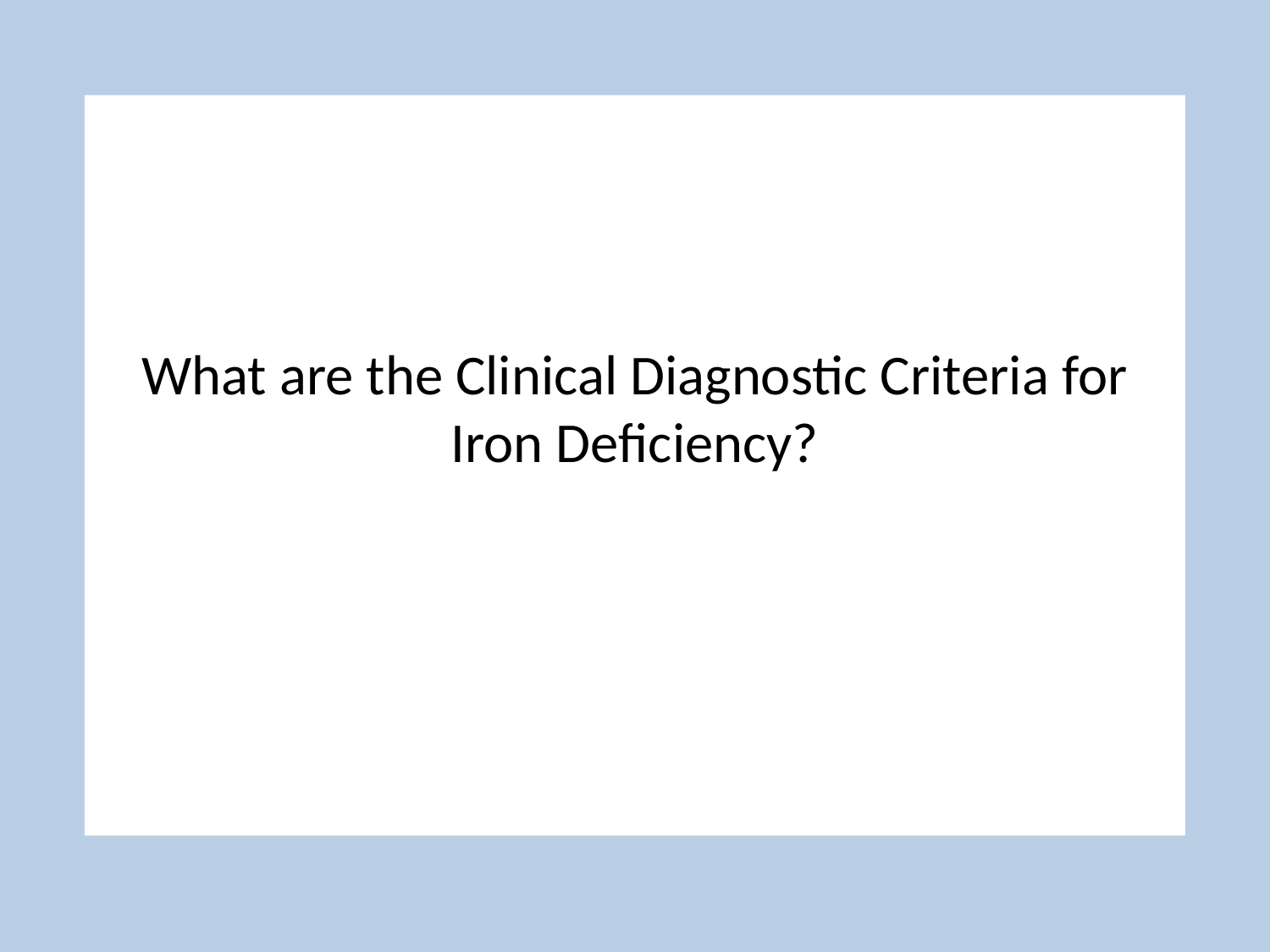

What are the Clinical Diagnostic Criteria for Iron Deficiency?
#